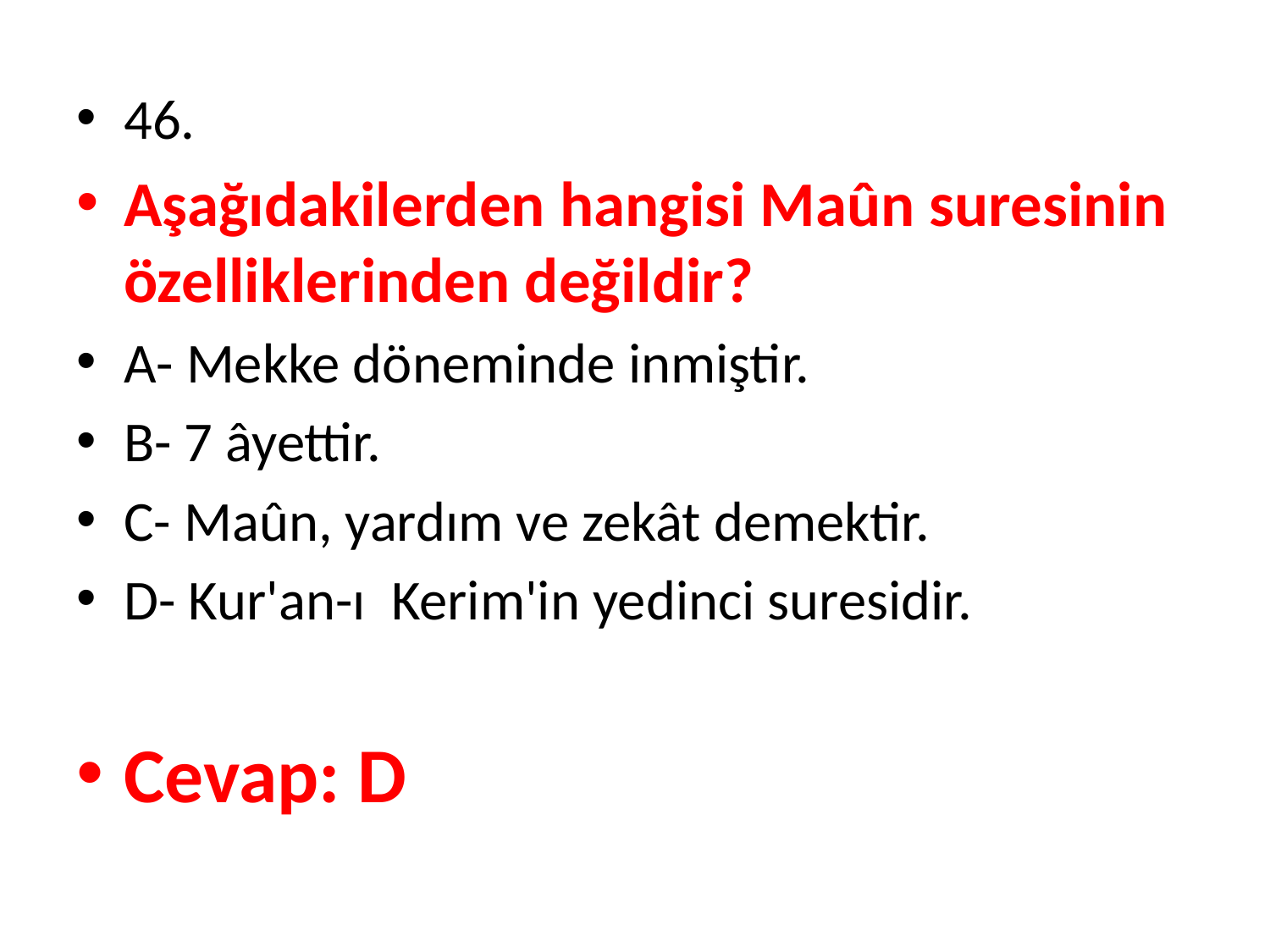

46.
Aşağıdakilerden hangisi Maûn suresinin özelliklerinden değildir?
A- Mekke döneminde inmiştir.
B- 7 âyettir.
C- Maûn, yardım ve zekât demektir.
D- Kur'an-ı  Kerim'in yedinci suresidir.

Cevap: D